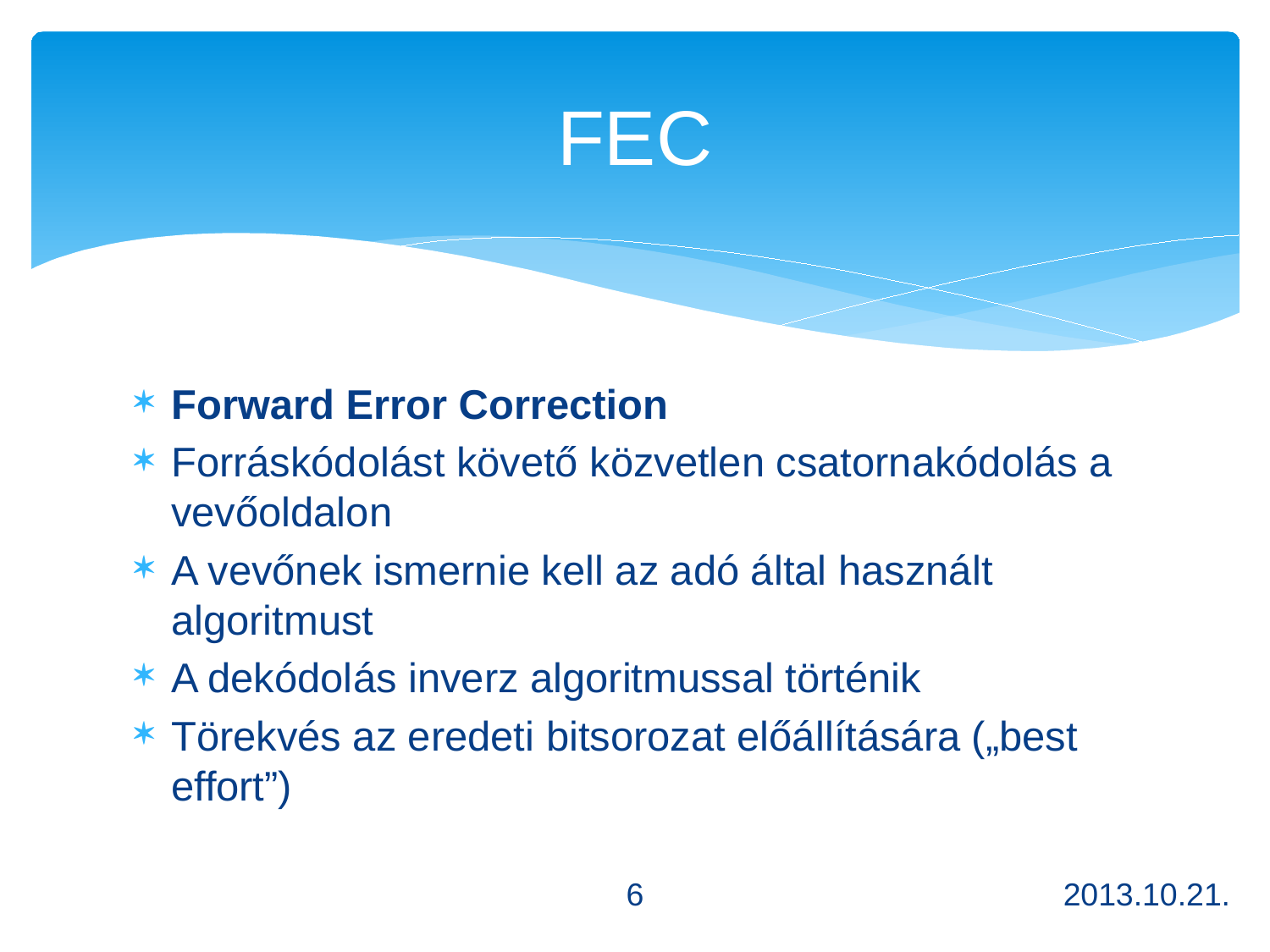

# FEC
Forward Error Correction
Forráskódolást követő közvetlen csatornakódolás a vevőoldalon
A vevőnek ismernie kell az adó által használt algoritmust
A dekódolás inverz algoritmussal történik
Törekvés az eredeti bitsorozat előállítására („best effort”)
6
2013.10.21.